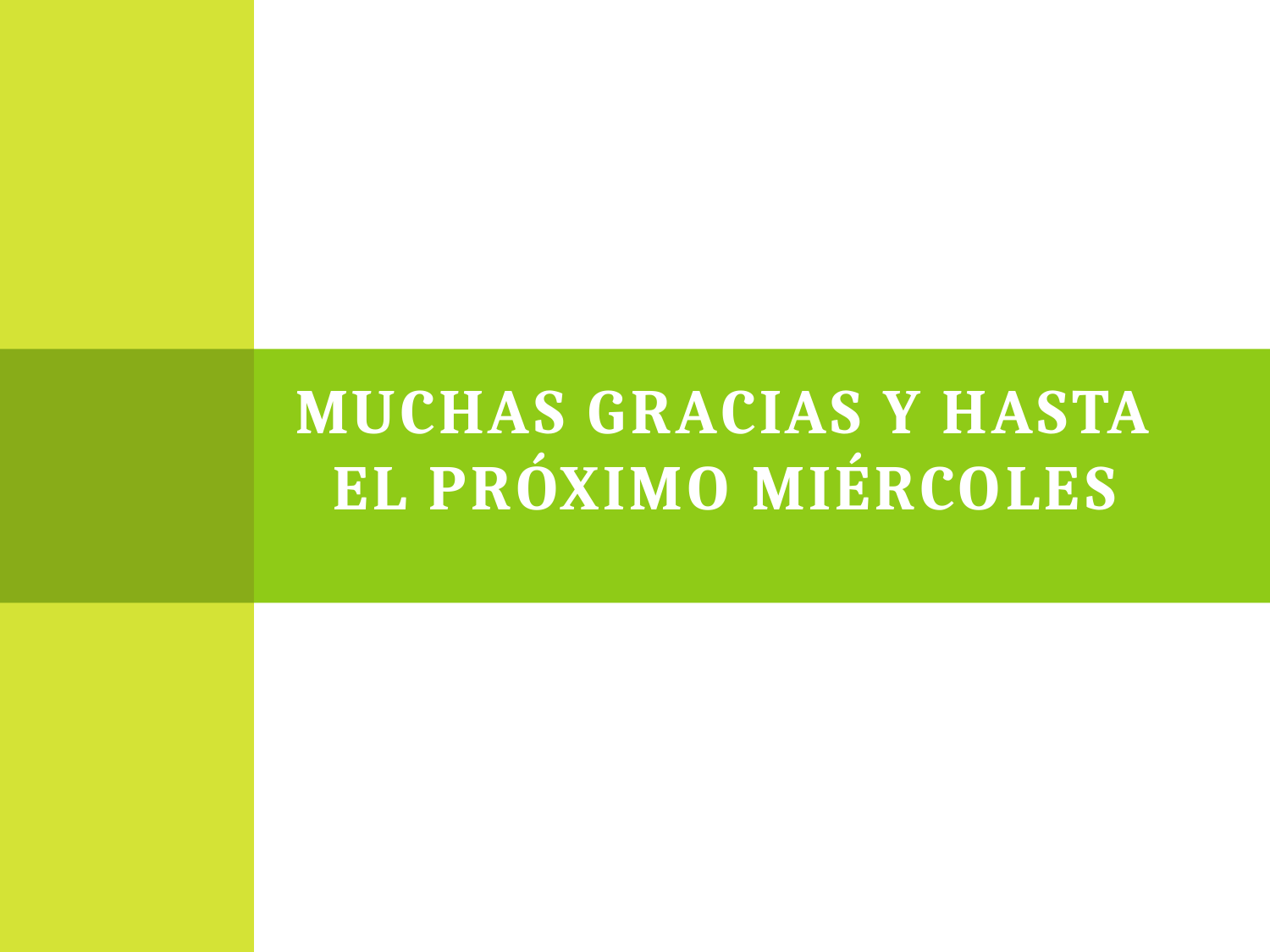

# Muchas gracias y hasta el próximo miércoles